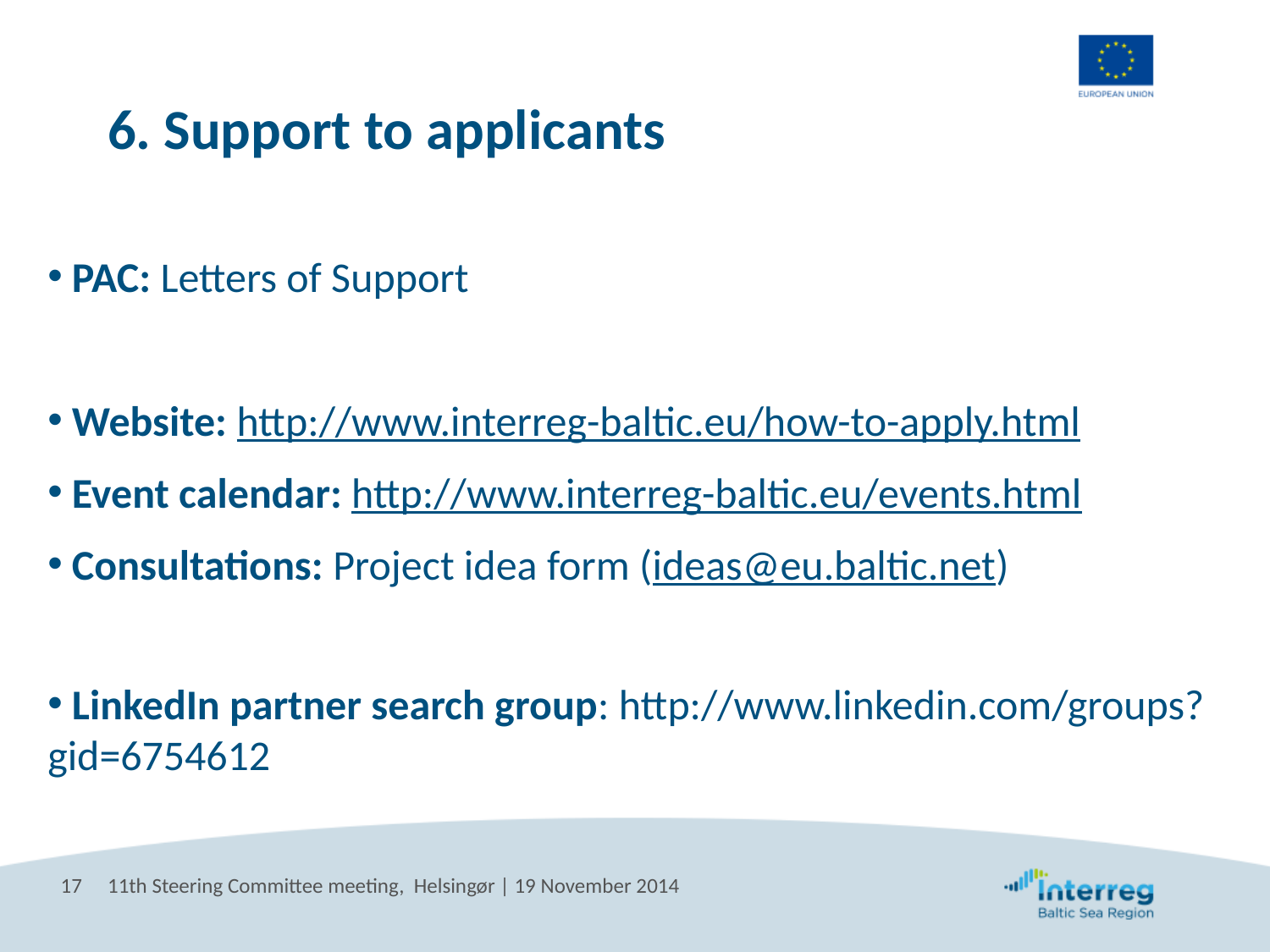

# 6. Support to applicants

 PAC: Letters of Support

 Website: http://www.interreg-baltic.eu/how-to-apply.html
 Event calendar: http://www.interreg-baltic.eu/events.html
 Consultations: Project idea form (ideas@eu.baltic.net)

 LinkedIn partner search group: http://www.linkedin.com/groups?gid=6754612

17
11th Steering Committee meeting,  Helsingør | 19 November 2014